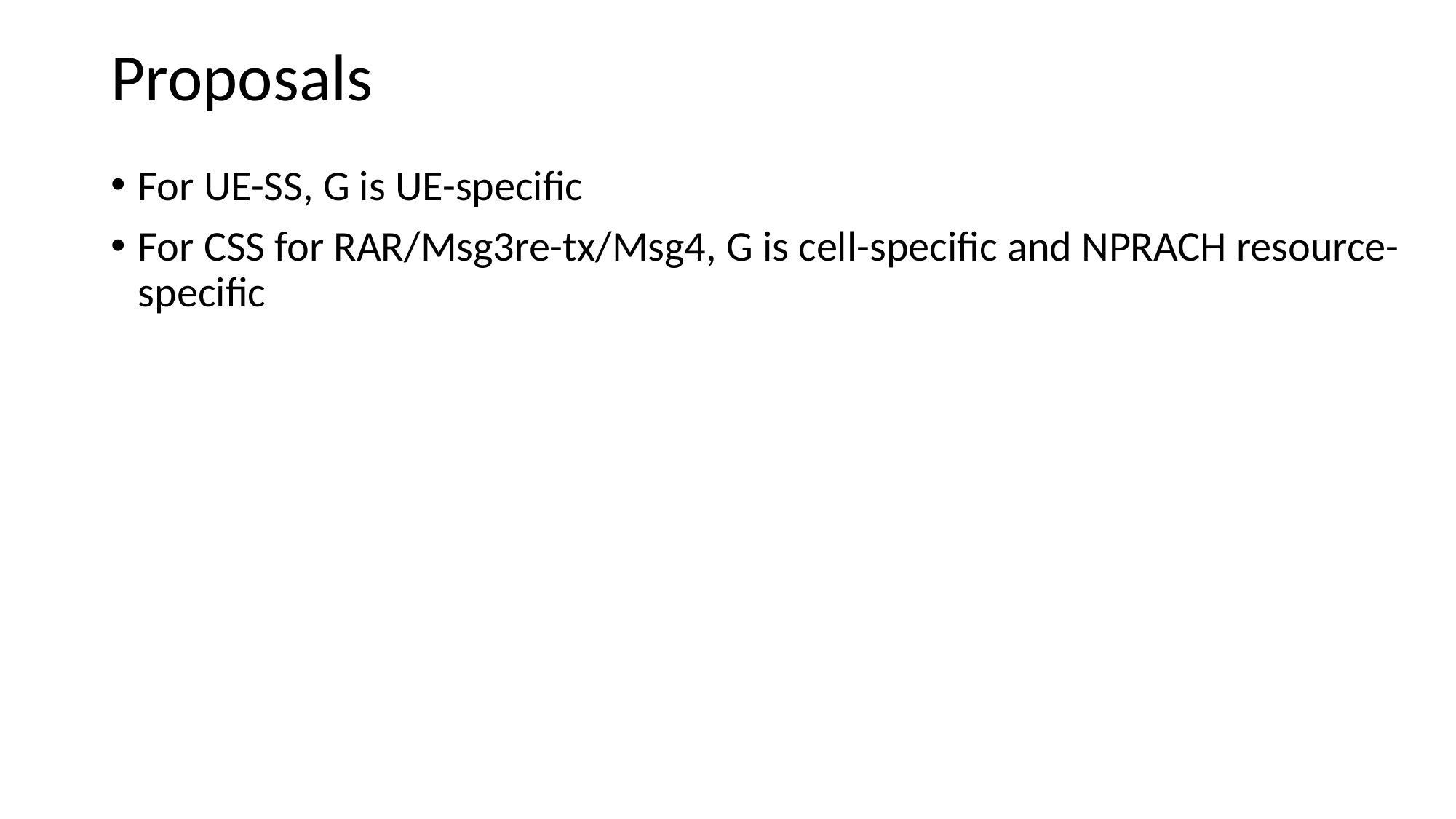

# Proposals
For UE-SS, G is UE-specific
For CSS for RAR/Msg3re-tx/Msg4, G is cell-specific and NPRACH resource-specific